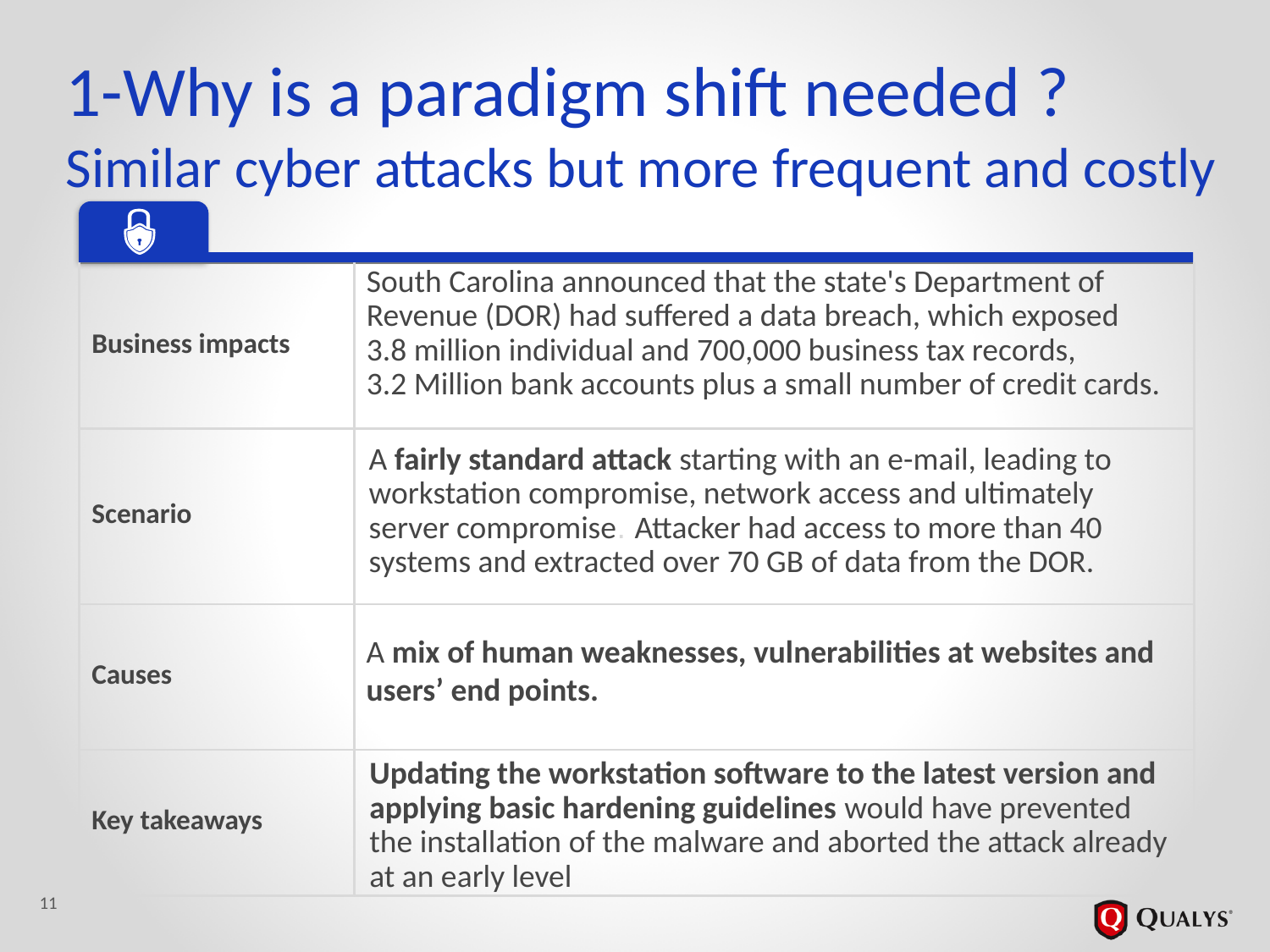

1-Why is a paradigm shift needed ?
Similar cyber attacks but more frequent and costly

South Carolina announced that the state's Department of
Revenue (DOR) had suffered a data breach, which exposed
3.8 million individual and 700,000 business tax records,
3.2 Million bank accounts plus a small number of credit cards.
| Business impacts |  |
| --- | --- |
| Scenario |  |
| Causes |  |
| Key takeaways |  |
A fairly standard attack starting with an e-mail, leading to workstation compromise, network access and ultimately server compromise. Attacker had access to more than 40 systems and extracted over 70 GB of data from the DOR.
A mix of human weaknesses, vulnerabilities at websites and users’ end points.
Updating the workstation software to the latest version and applying basic hardening guidelines would have prevented the installation of the malware and aborted the attack already at an early level
11